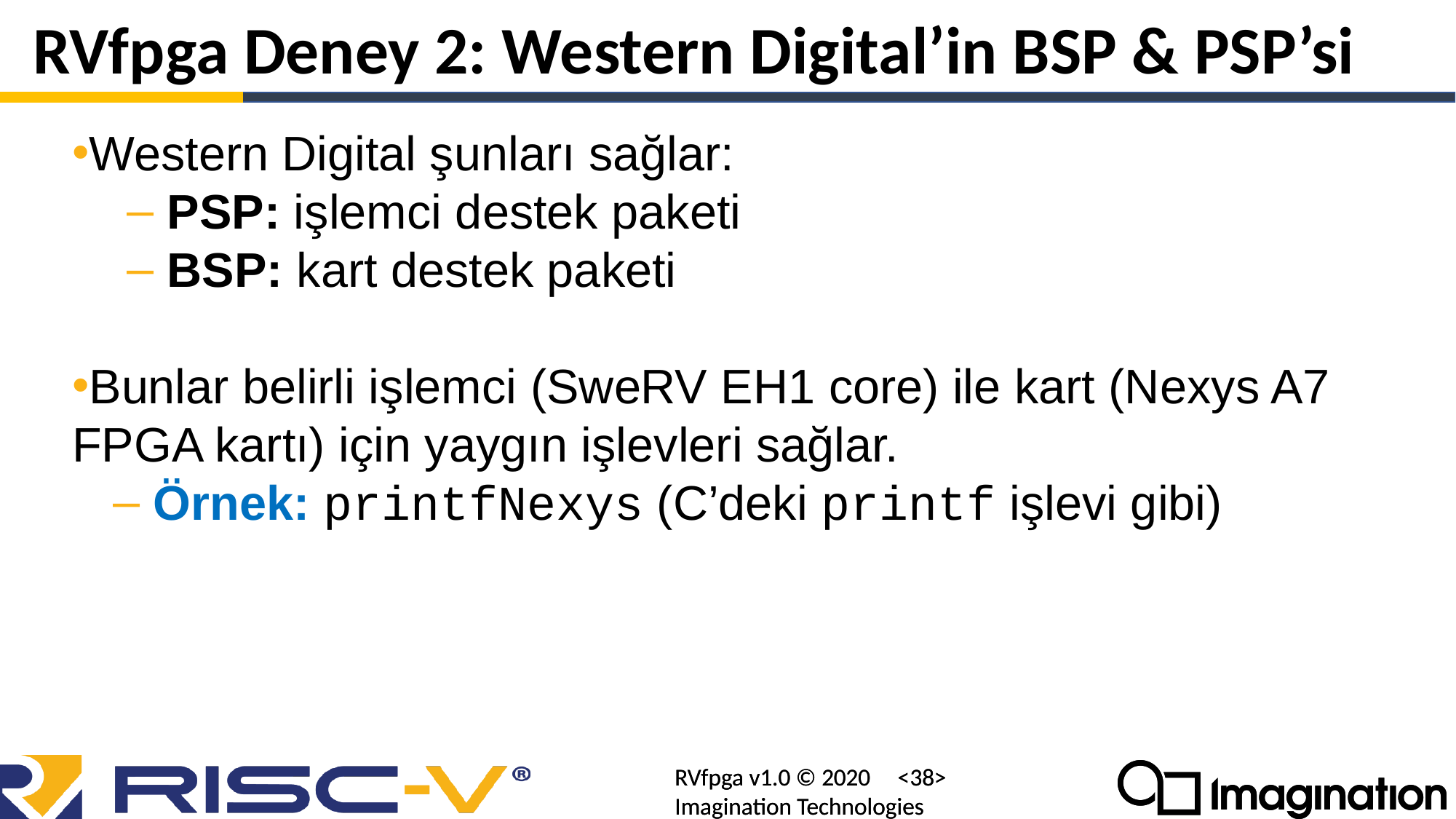

# RVfpga Deney 2: Western Digital’in BSP & PSP’si
Western Digital şunları sağlar:
 PSP: işlemci destek paketi
 BSP: kart destek paketi

Bunlar belirli işlemci (SweRV EH1 core) ile kart (Nexys A7 FPGA kartı) için yaygın işlevleri sağlar.
 Örnek: printfNexys (C’deki printf işlevi gibi)